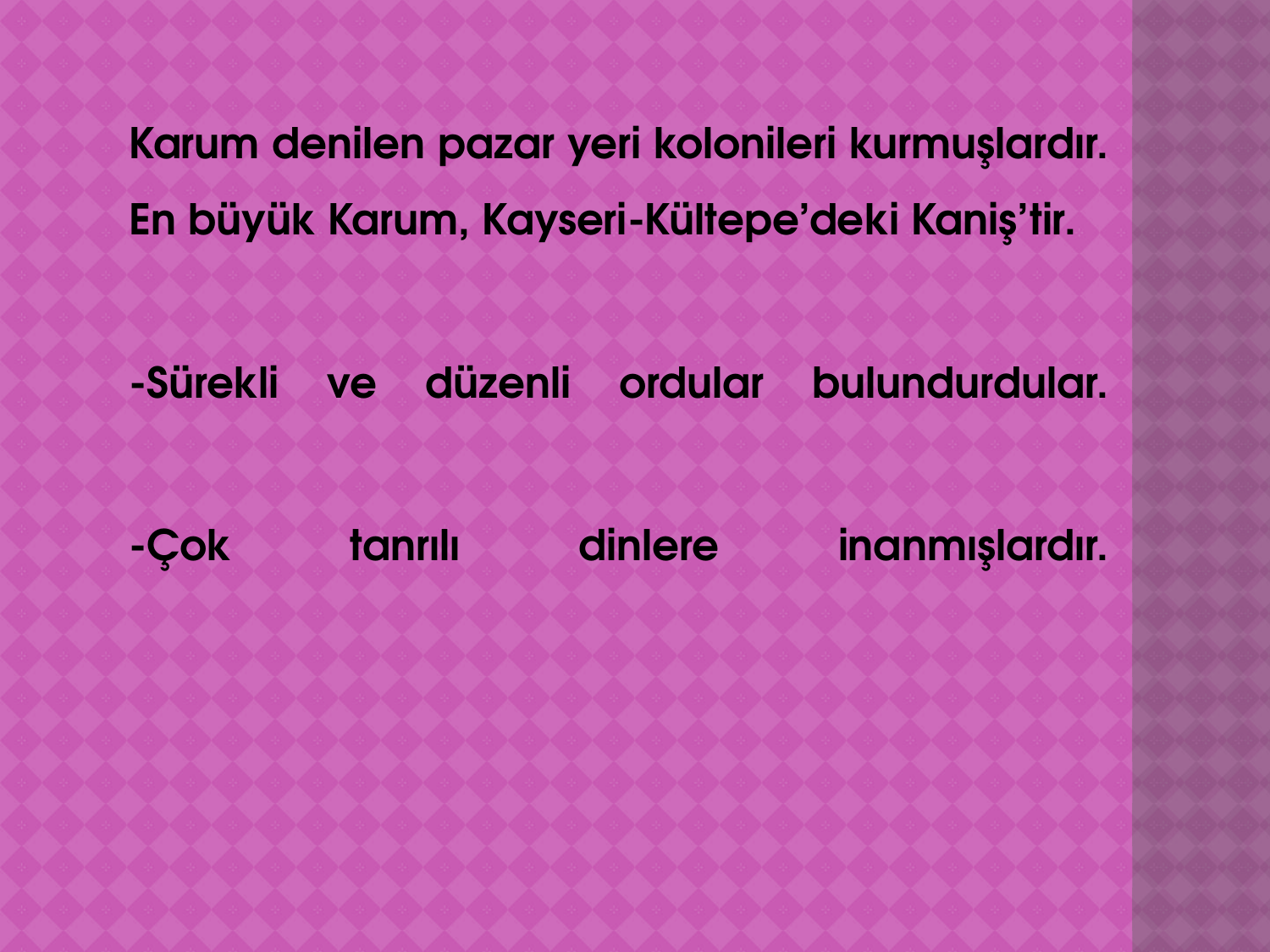

Karum denilen pazar yeri kolonileri kurmuşlardır. En büyük Karum, Kayseri-Kültepe’deki Kaniş’tir.
-Sürekli ve düzenli ordular bulundurdular.
-Çok tanrılı dinlere inanmışlardır.